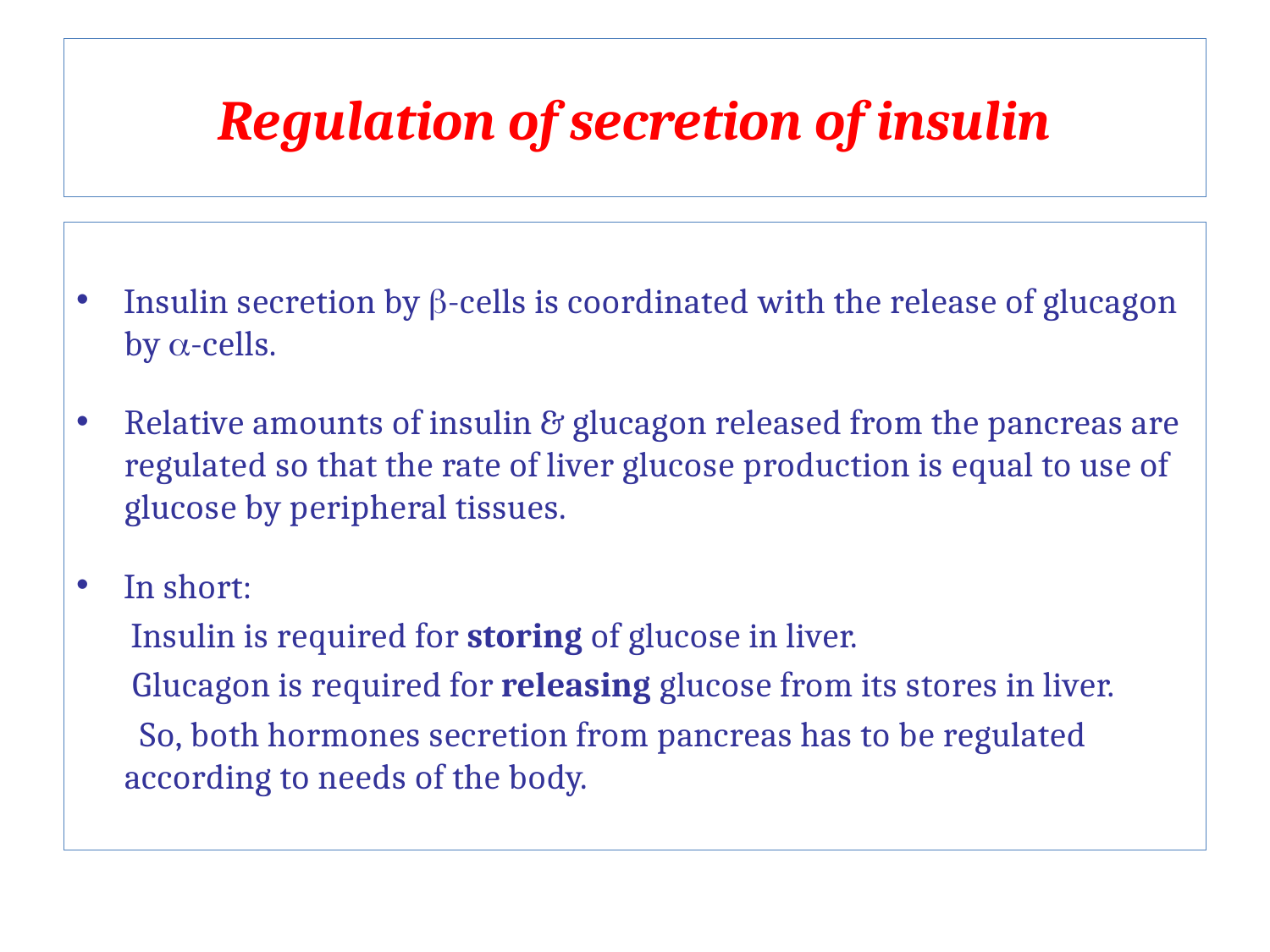

# Regulation of secretion of insulin

Insulin secretion by β-cells is coordinated with the release of glucagon by α-cells.

Relative amounts of insulin & glucagon released from the pancreas are regulated so that the rate of liver glucose production is equal to use of glucose by peripheral tissues.

In short:
       Insulin is required for storing of glucose in liver.
       Glucagon is required for releasing glucose from its stores in liver.
        So, both hormones secretion from pancreas has to be regulated according to needs of the body.